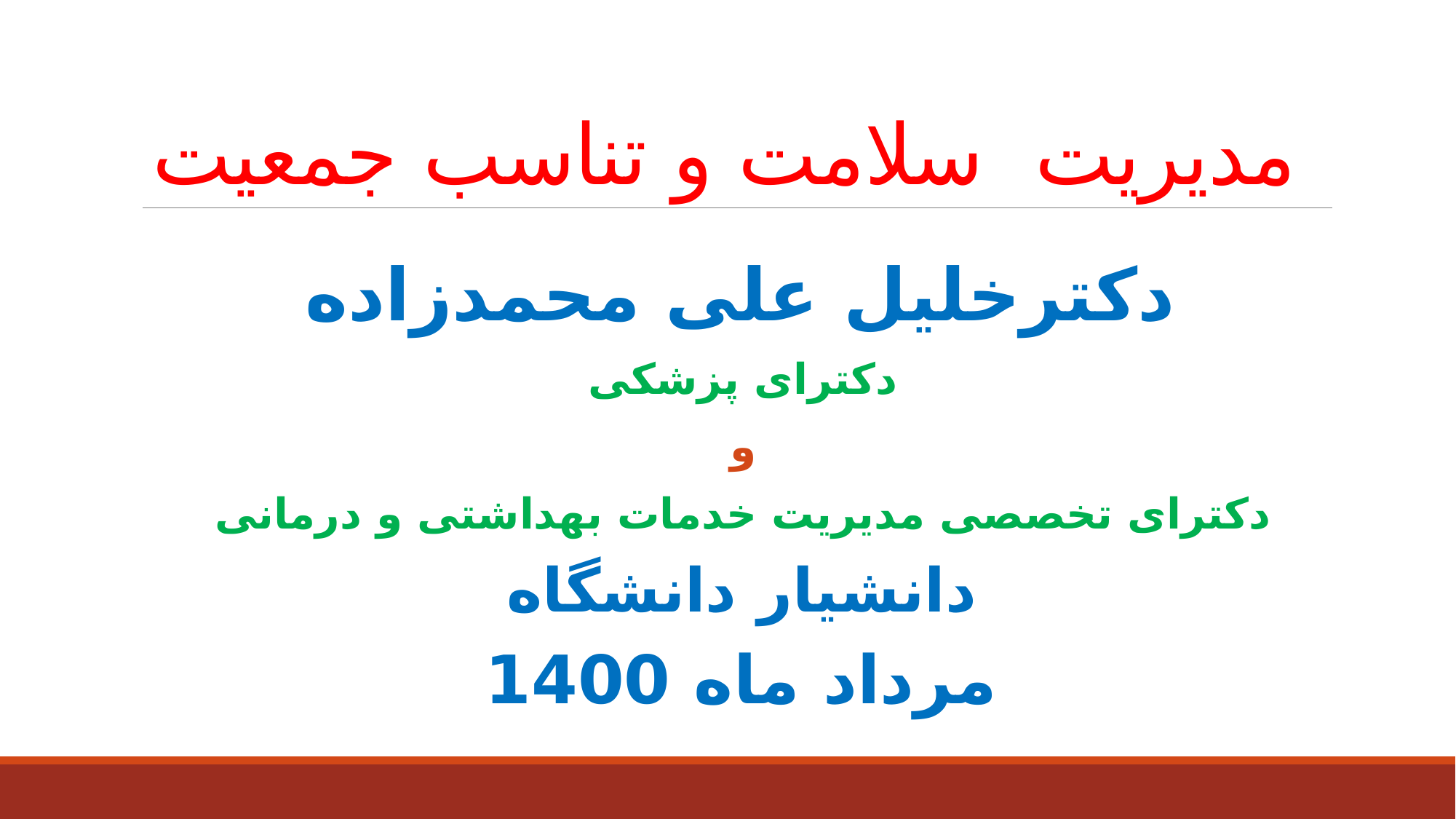

# مدیریت  سلامت و تناسب جمعیت
دکترخلیل علی محمدزاده
دکترای پزشکی
 و
دکترای تخصصی مدیریت خدمات بهداشتی و درمانی
دانشیار دانشگاه
مرداد ماه 1400